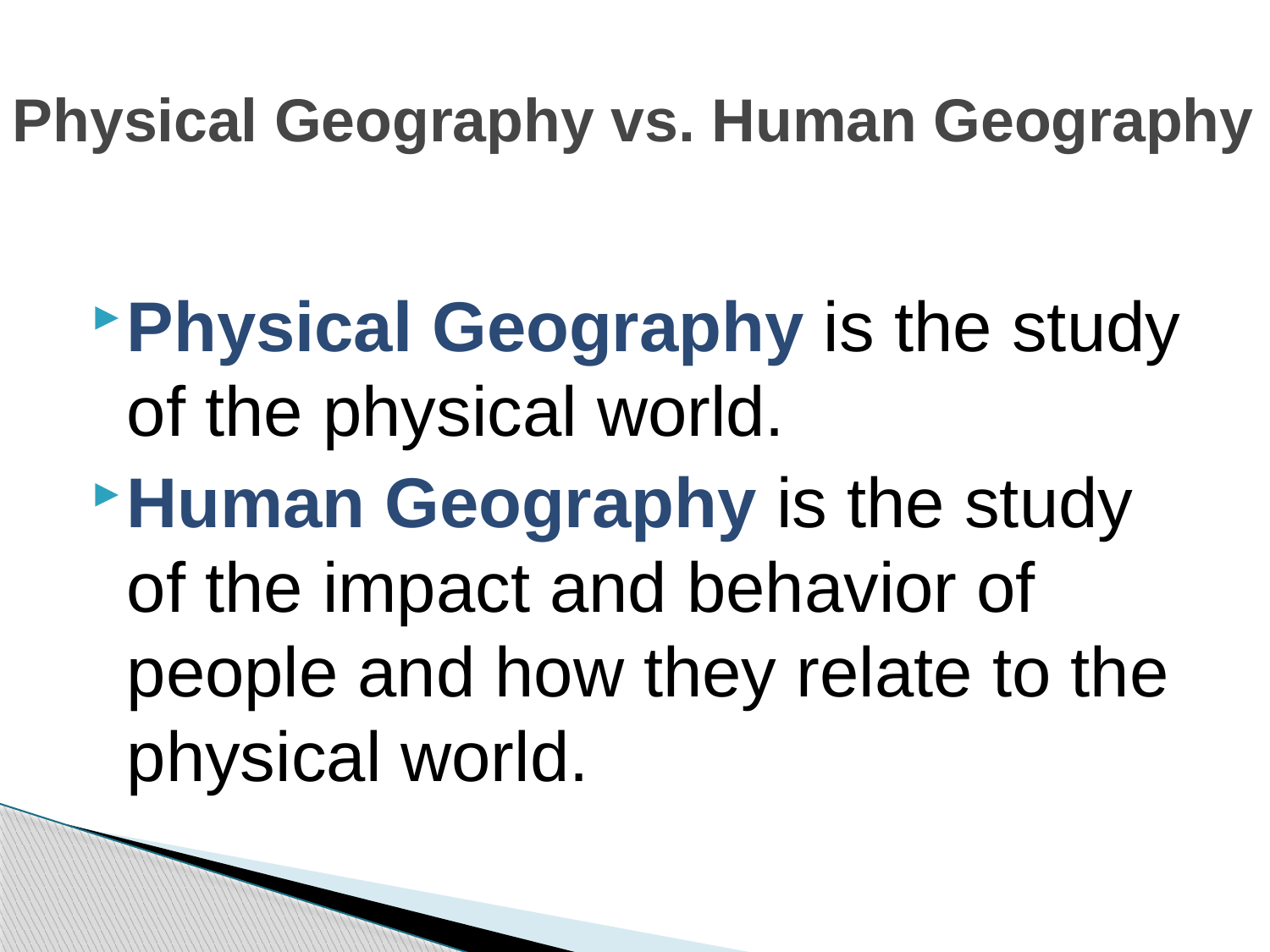

# Physical Geography vs. Human Geography
Physical Geography is the study of the physical world.
Human Geography is the study of the impact and behavior of people and how they relate to the physical world.